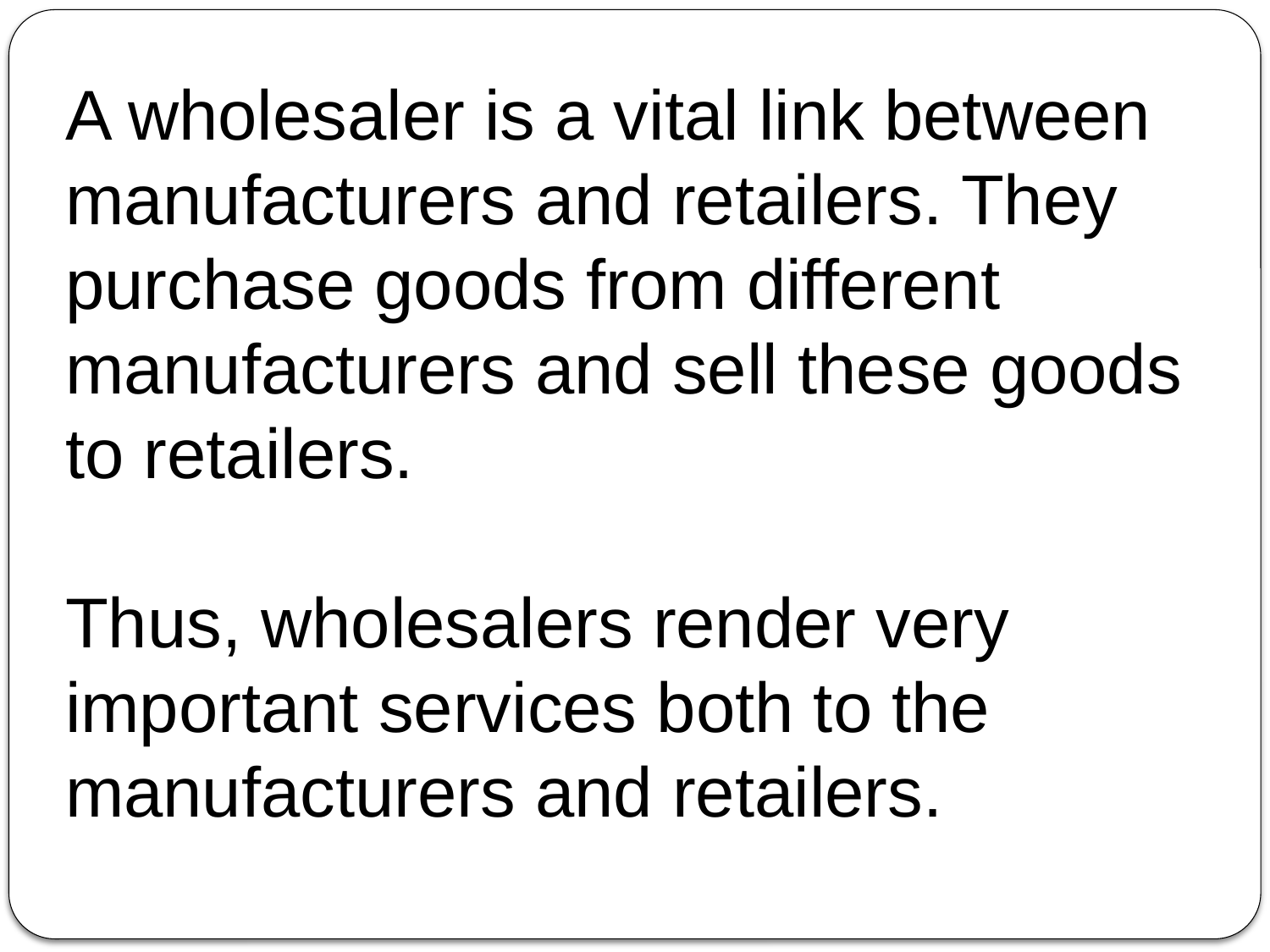

A wholesaler is a vital link between manufacturers and retailers. They purchase goods from different manufacturers and sell these goods to retailers.

Thus, wholesalers render very important services both to the manufacturers and retailers.